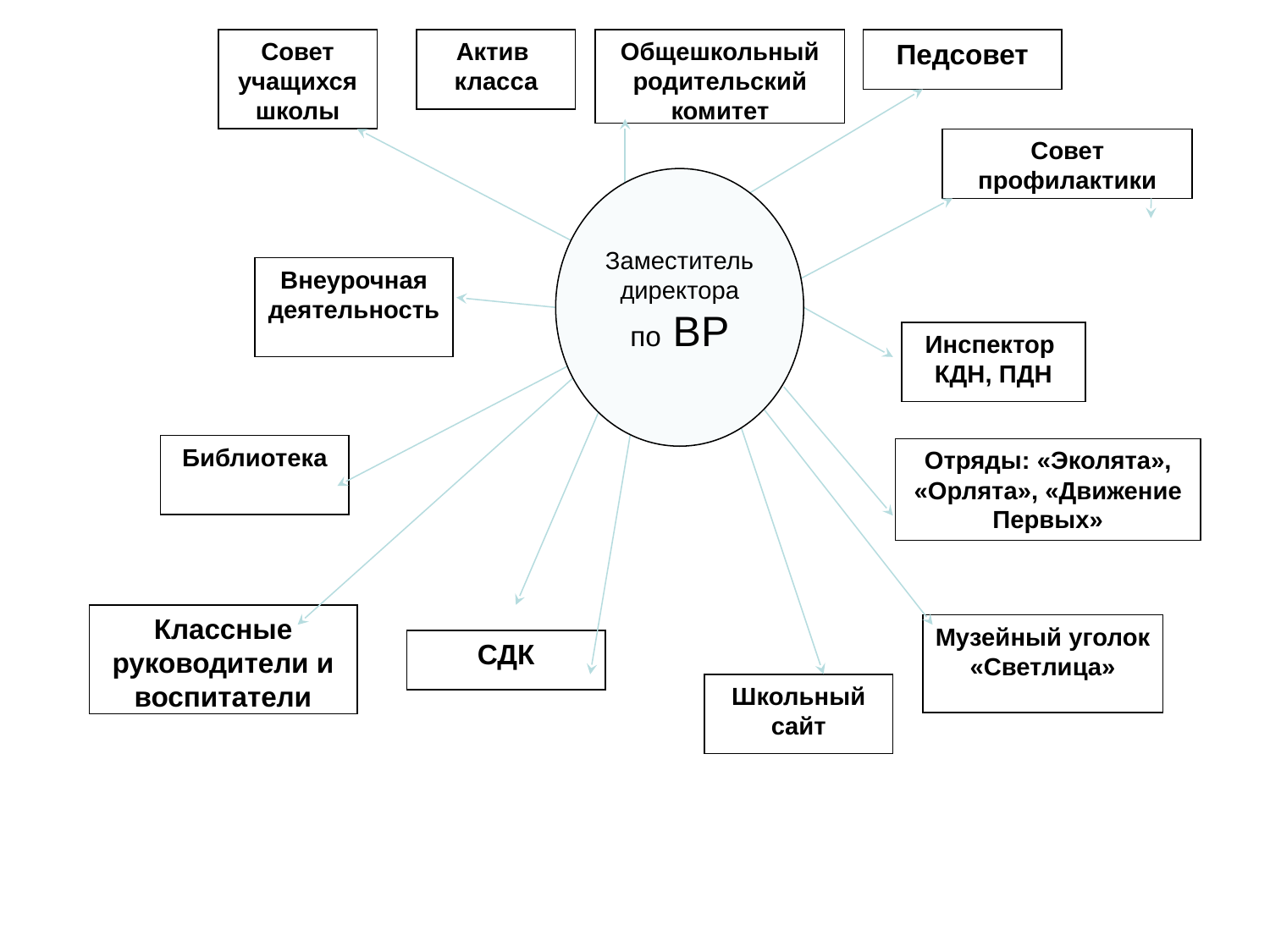

Совет учащихся школы
Актив  класса
Общешкольный родительский комитет
Педсовет
Совет профилактики

Заместитель
директора
по ВР
Внеурочная деятельность
Инспектор
КДН, ПДН
Библиотека
Отряды: «Эколята», «Орлята», «Движение Первых»
Классные руководители и воспитатели
Музейный уголок «Светлица»
СДК
Школьный сайт